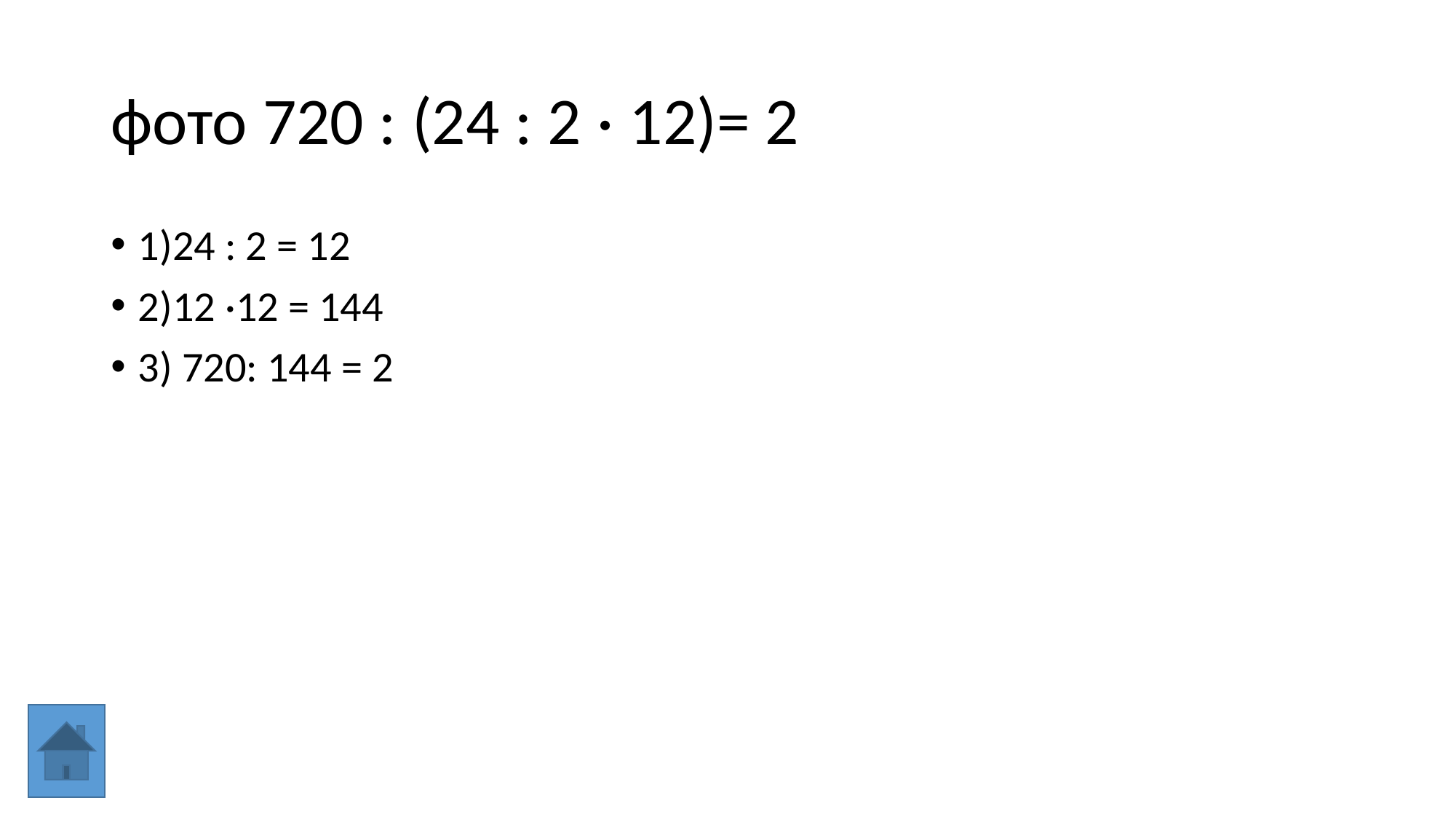

# фото 720 : (24 : 2 · 12)= 2
1)24 : 2 = 12
2)12 ·12 = 144
3) 720: 144 = 2